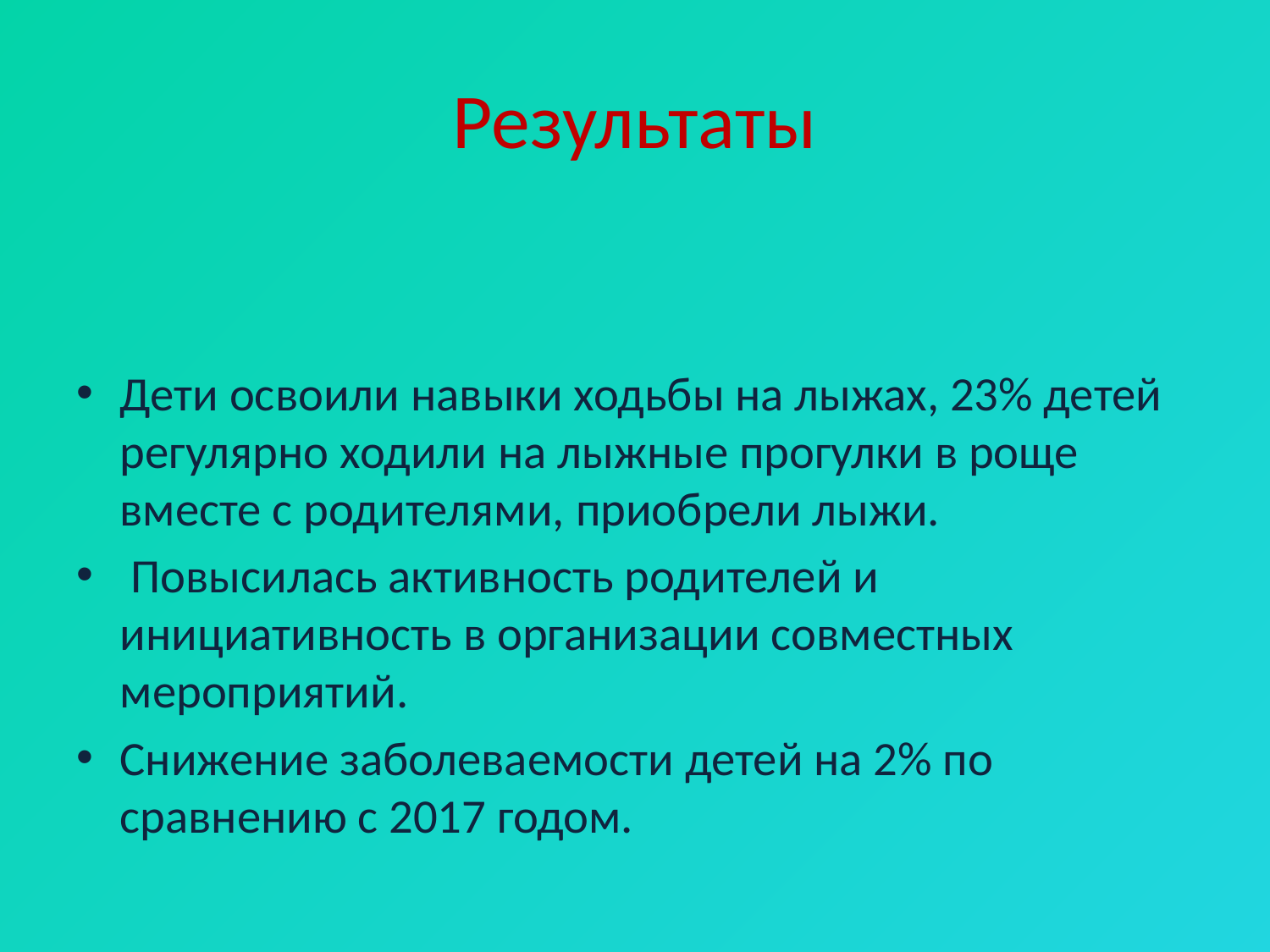

# Результаты

Дети освоили навыки ходьбы на лыжах, 23% детей регулярно ходили на лыжные прогулки в роще вместе с родителями, приобрели лыжи.
 Повысилась активность родителей и инициативность в организации совместных мероприятий.
Снижение заболеваемости детей на 2% по сравнению с 2017 годом.